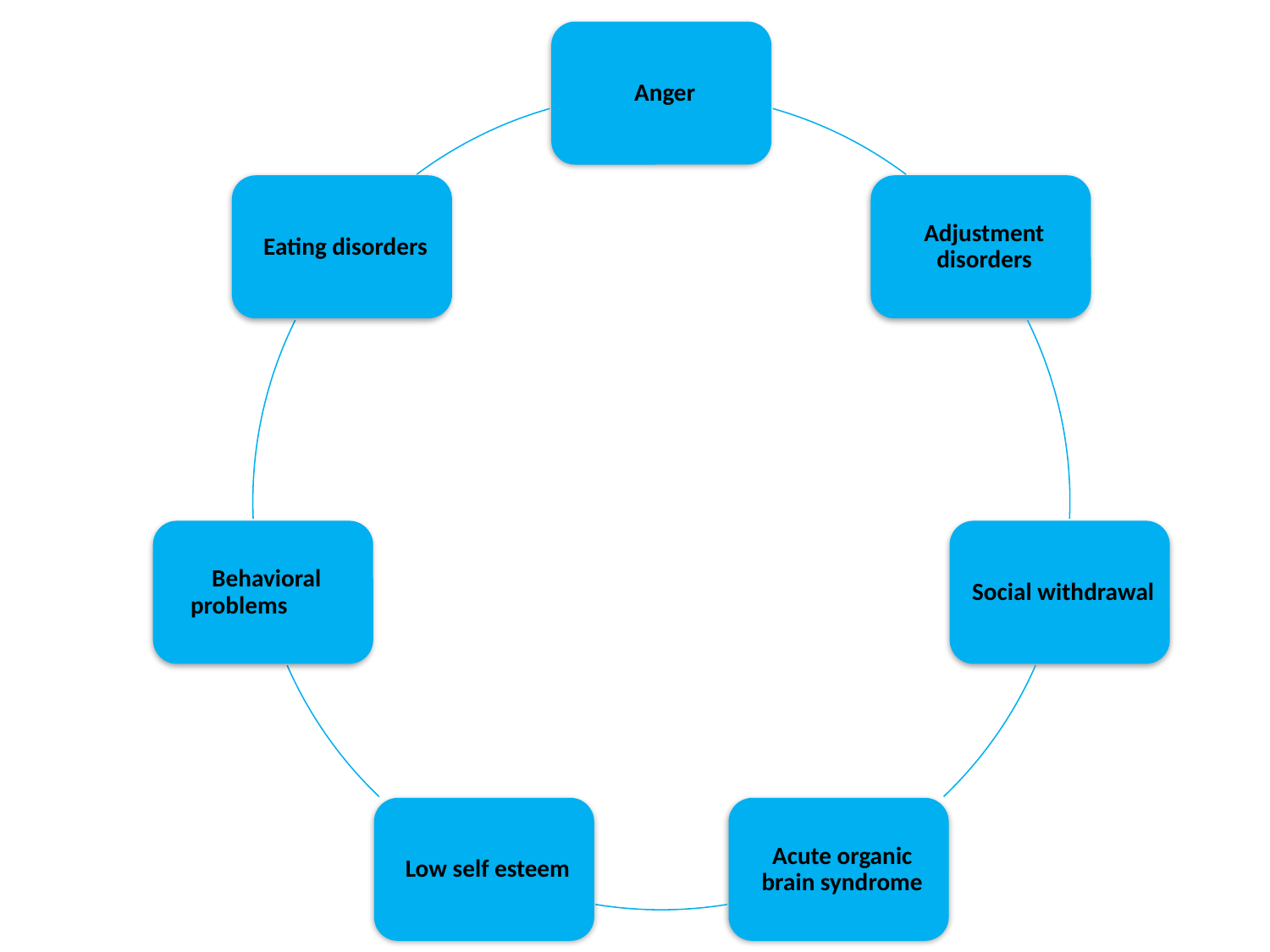

Anger
Adjustment disorders
Social withdrawal
Acute organic brain syndrome
Low self esteem
Behavioral problems
Eating disorders